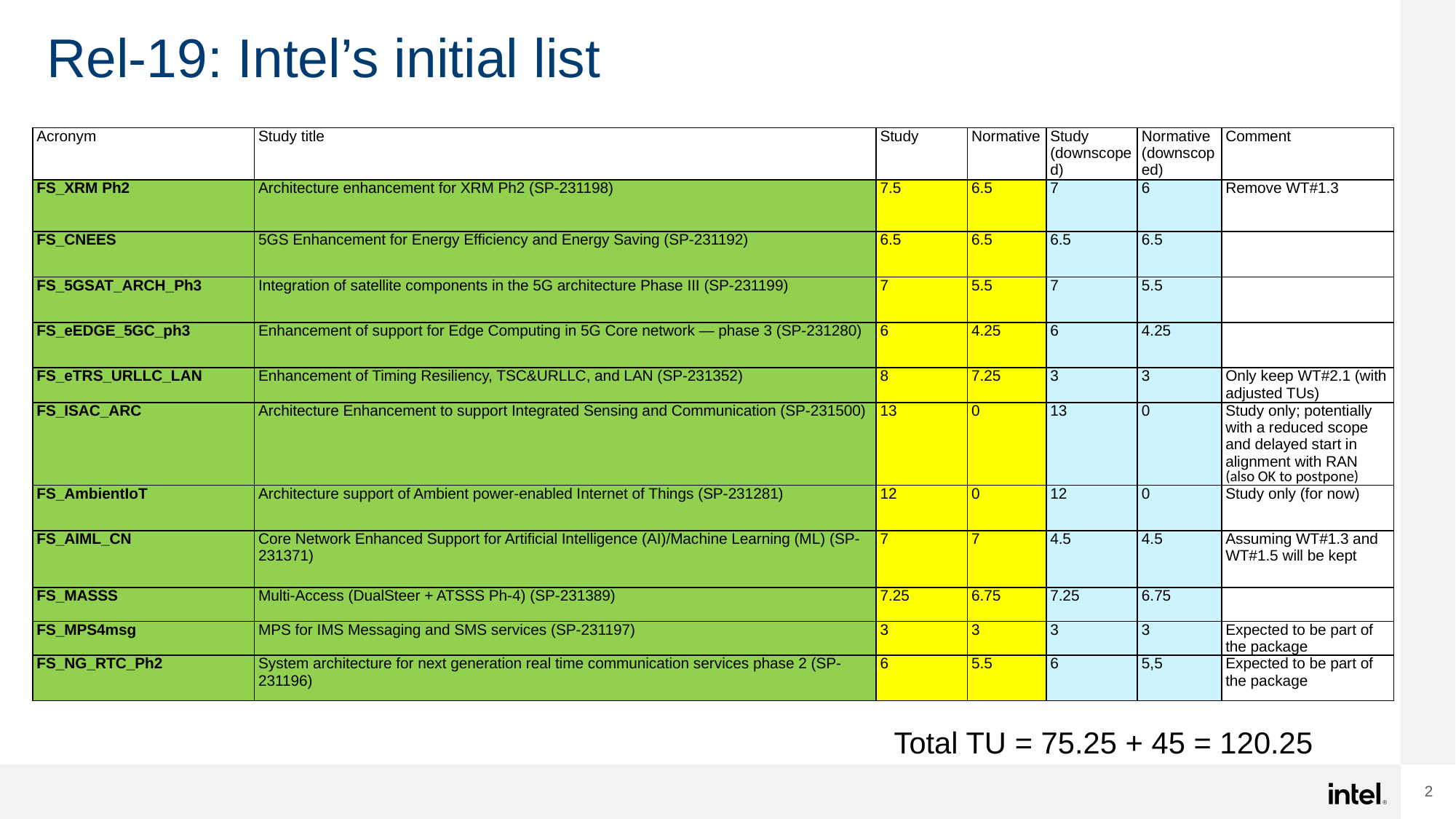

# Rel-19: Intel’s initial list
| Acronym | Study title | Study | Normative | Study (downscoped) | Normative (downscoped) | Comment |
| --- | --- | --- | --- | --- | --- | --- |
| FS\_XRM Ph2 | Architecture enhancement for XRM Ph2 (SP-231198) | 7.5 | 6.5 | 7 | 6 | Remove WT#1.3 |
| FS\_CNEES | 5GS Enhancement for Energy Efficiency and Energy Saving (SP-231192) | 6.5 | 6.5 | 6.5 | 6.5 |  |
| FS\_5GSAT\_ARCH\_Ph3 | Integration of satellite components in the 5G architecture Phase III (SP-231199) | 7 | 5.5 | 7 | 5.5 |  |
| FS\_eEDGE\_5GC\_ph3 | Enhancement of support for Edge Computing in 5G Core network — phase 3 (SP-231280) | 6 | 4.25 | 6 | 4.25 |  |
| FS\_eTRS\_URLLC\_LAN | Enhancement of Timing Resiliency, TSC&URLLC, and LAN (SP-231352) | 8 | 7.25 | 3 | 3 | Only keep WT#2.1 (with adjusted TUs) |
| FS\_ISAC\_ARC | Architecture Enhancement to support Integrated Sensing and Communication (SP-231500) | 13 | 0 | 13 | 0 | Study only; potentially with a reduced scope and delayed start in alignment with RAN (also OK to postpone) |
| FS\_AmbientIoT | Architecture support of Ambient power-enabled Internet of Things (SP-231281) | 12 | 0 | 12 | 0 | Study only (for now) |
| FS\_AIML\_CN | Core Network Enhanced Support for Artificial Intelligence (AI)/Machine Learning (ML) (SP-231371) | 7 | 7 | 4.5 | 4.5 | Assuming WT#1.3 and WT#1.5 will be kept |
| FS\_MASSS | Multi-Access (DualSteer + ATSSS Ph-4) (SP-231389) | 7.25 | 6.75 | 7.25 | 6.75 |  |
| FS\_MPS4msg | MPS for IMS Messaging and SMS services (SP-231197) | 3 | 3 | 3 | 3 | Expected to be part of the package |
| FS\_NG\_RTC\_Ph2 | System architecture for next generation real time communication services phase 2 (SP-231196) | 6 | 5.5 | 6 | 5,5 | Expected to be part of the package |
Total TU = 75.25 + 45 = 120.25